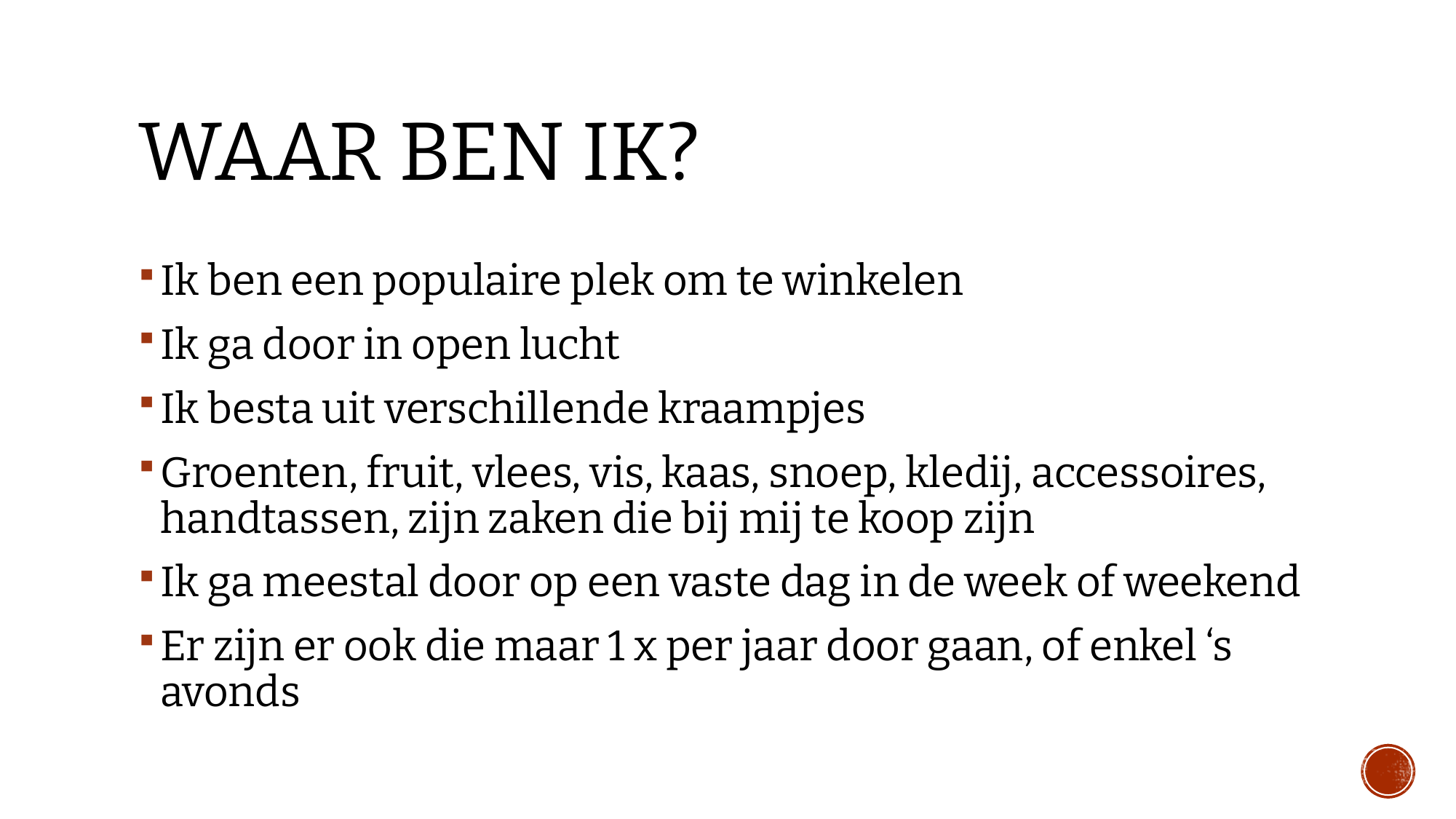

# Waar ben ik?
Ik ben een populaire plek om te winkelen
Ik ga door in open lucht
Ik besta uit verschillende kraampjes
Groenten, fruit, vlees, vis, kaas, snoep, kledij, accessoires, handtassen, zijn zaken die bij mij te koop zijn
Ik ga meestal door op een vaste dag in de week of weekend
Er zijn er ook die maar 1 x per jaar door gaan, of enkel ‘s avonds